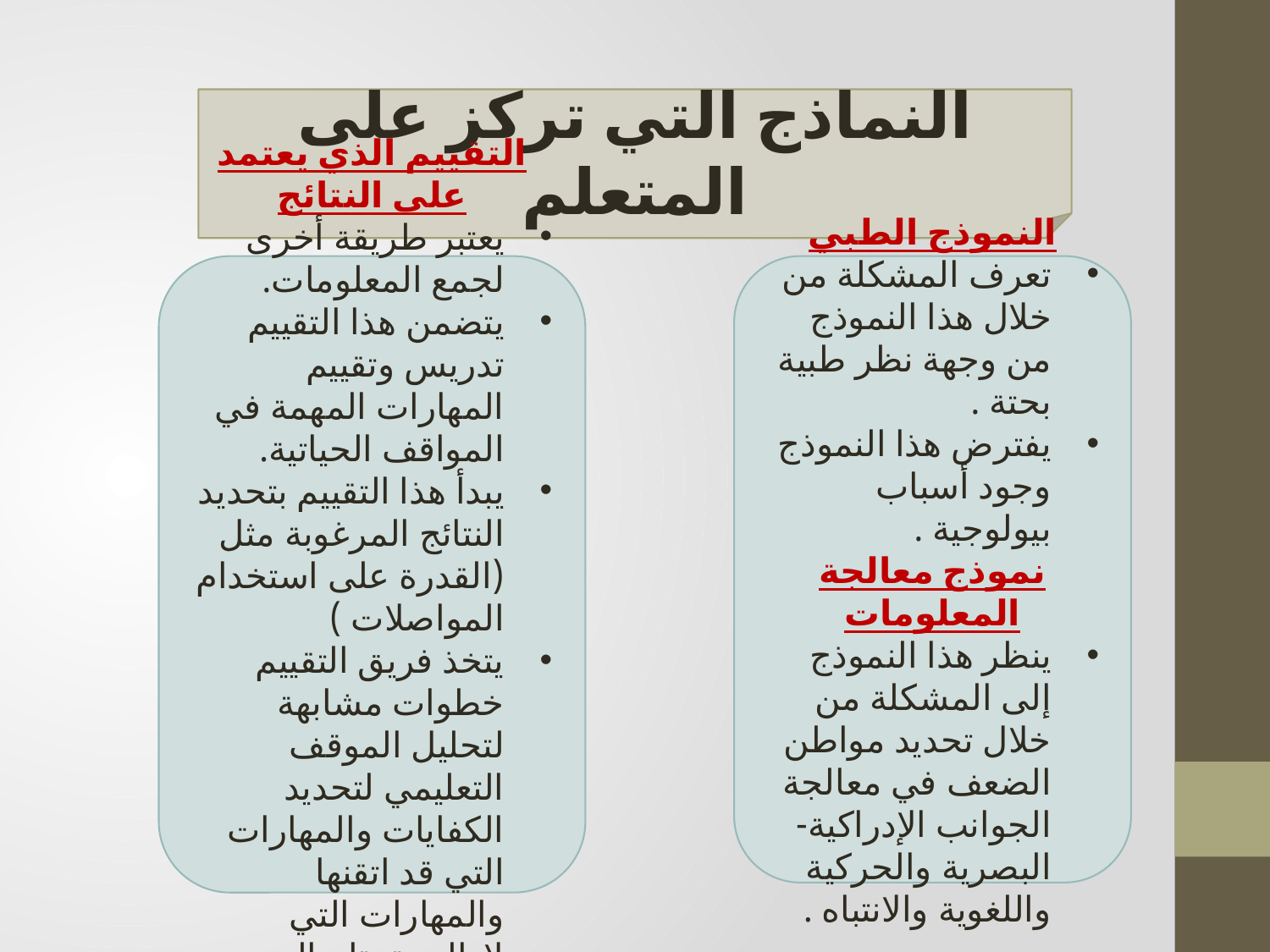

النماذج التي تركز على المتعلم
التقييم الذي يعتمد على النتائج
يعتبر طريقة أخرى لجمع المعلومات.
يتضمن هذا التقييم تدريس وتقييم المهارات المهمة في المواقف الحياتية.
يبدأ هذا التقييم بتحديد النتائج المرغوبة مثل (القدرة على استخدام المواصلات )
يتخذ فريق التقييم خطوات مشابهة لتحليل الموقف التعليمي لتحديد الكفايات والمهارات التي قد اتقنها والمهارات التي لازالت تحتاج إلى تدريب .
النموذج الطبي
تعرف المشكلة من خلال هذا النموذج من وجهة نظر طبية بحتة .
يفترض هذا النموذج وجود أسباب بيولوجية .
نموذج معالجة المعلومات
ينظر هذا النموذج إلى المشكلة من خلال تحديد مواطن الضعف في معالجة الجوانب الإدراكية-البصرية والحركية واللغوية والانتباه .